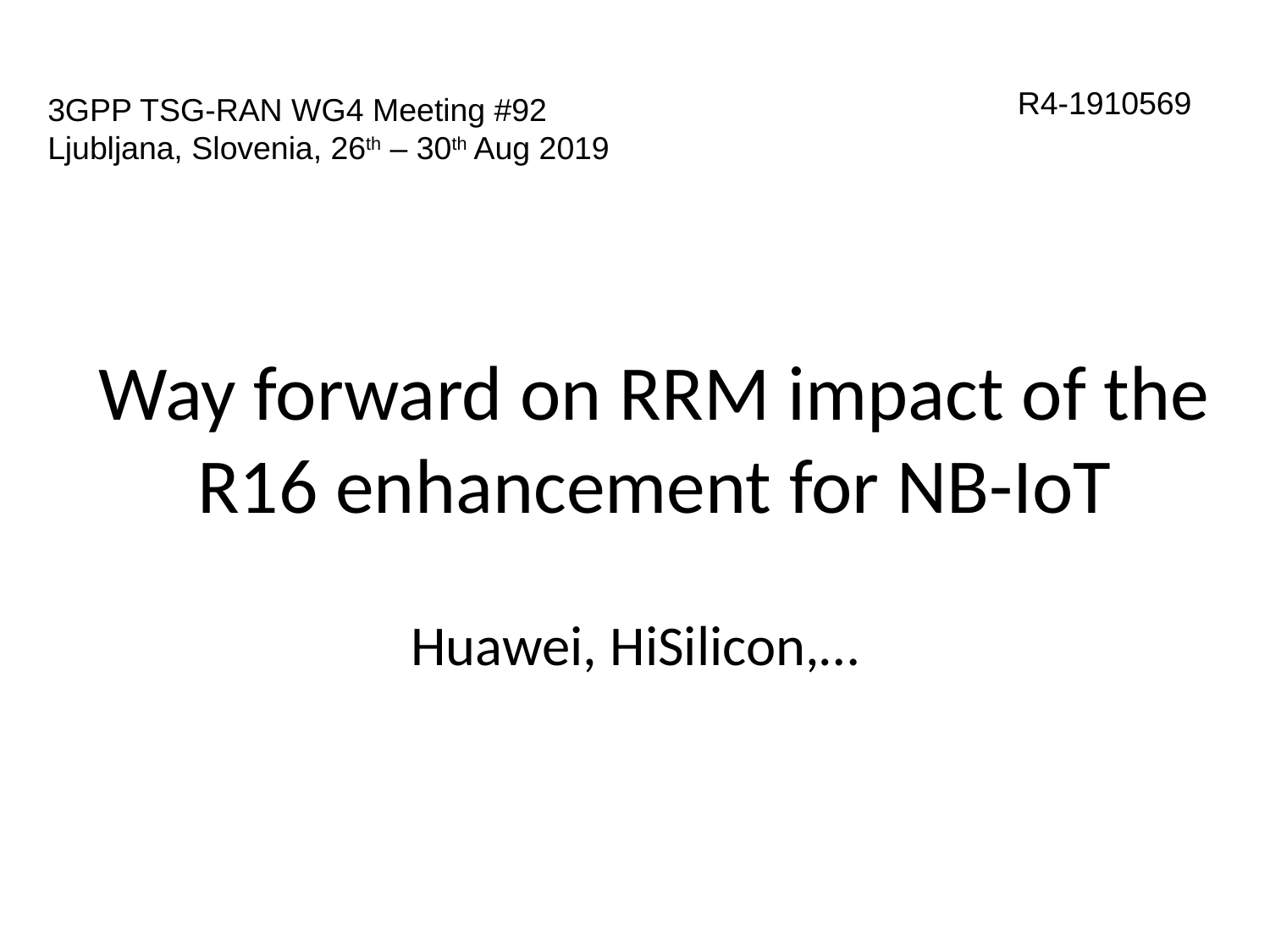

# 3GPP TSG-RAN WG4 Meeting #92 Ljubljana, Slovenia, 26th – 30th Aug 2019
R4-1910569
Way forward on RRM impact of the R16 enhancement for NB-IoT
Huawei, HiSilicon,…